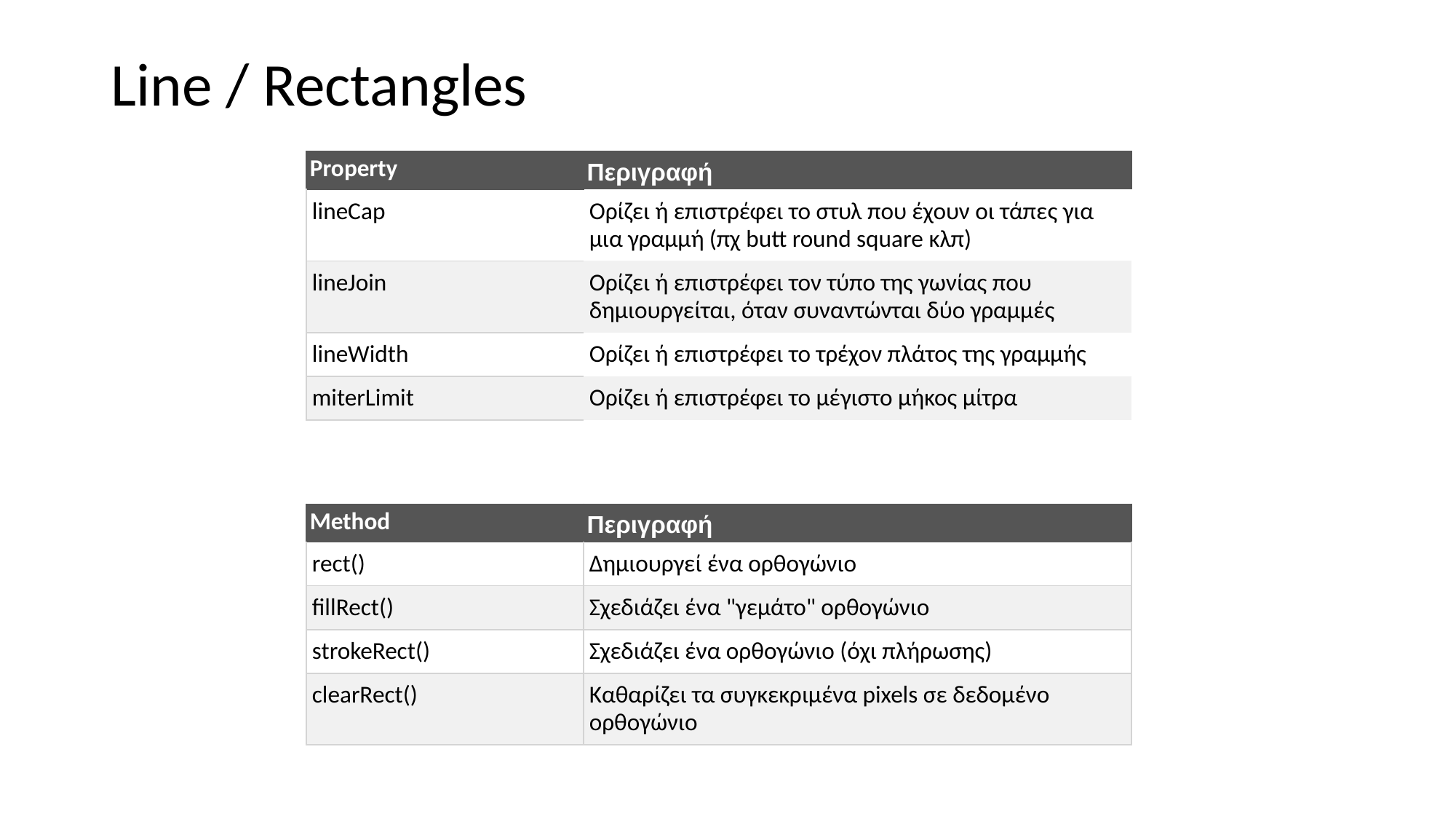

# Line / Rectangles
| Property | Περιγραφή |
| --- | --- |
| lineCap | Ορίζει ή επιστρέφει το στυλ που έχουν οι τάπες για μια γραμμή (πχ butt round square κλπ) |
| lineJoin | Ορίζει ή επιστρέφει τον τύπο της γωνίας που δημιουργείται, όταν συναντώνται δύο γραμμές |
| lineWidth | Ορίζει ή επιστρέφει το τρέχον πλάτος της γραμμής |
| miterLimit | Ορίζει ή επιστρέφει το μέγιστο μήκος μίτρα |
| Method | Περιγραφή |
| --- | --- |
| rect() | Δημιουργεί ένα ορθογώνιο |
| fillRect() | Σχεδιάζει ένα "γεμάτο" ορθογώνιο |
| strokeRect() | Σχεδιάζει ένα ορθογώνιο (όχι πλήρωσης) |
| clearRect() | Καθαρίζει τα συγκεκριμένα pixels σε δεδομένο ορθογώνιο |